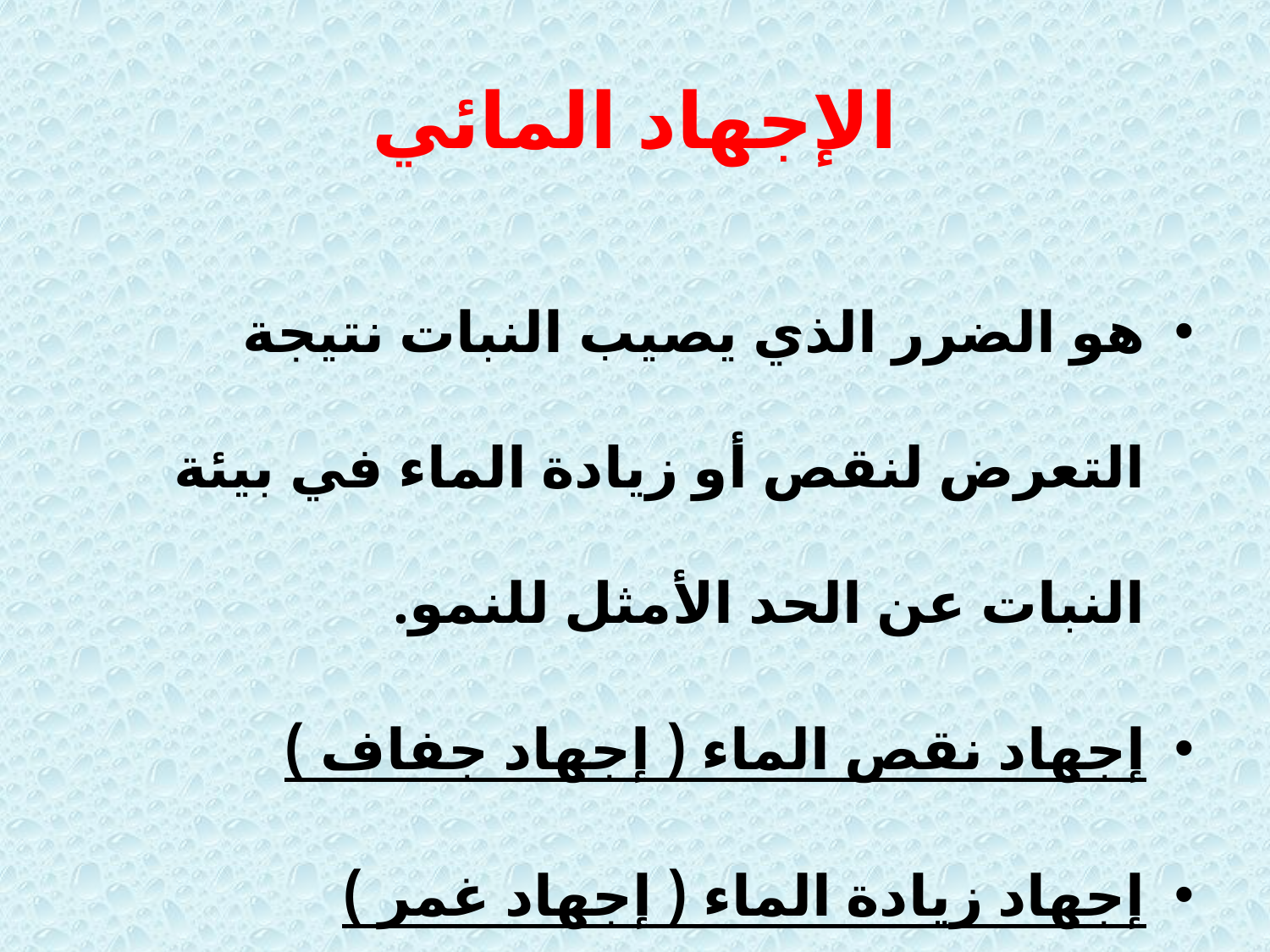

# الإجهاد المائي
هو الضرر الذي يصيب النبات نتيجة التعرض لنقص أو زيادة الماء في بيئة النبات عن الحد الأمثل للنمو.
إجهاد نقص الماء ( إجهاد جفاف )
إجهاد زيادة الماء ( إجهاد غمر )